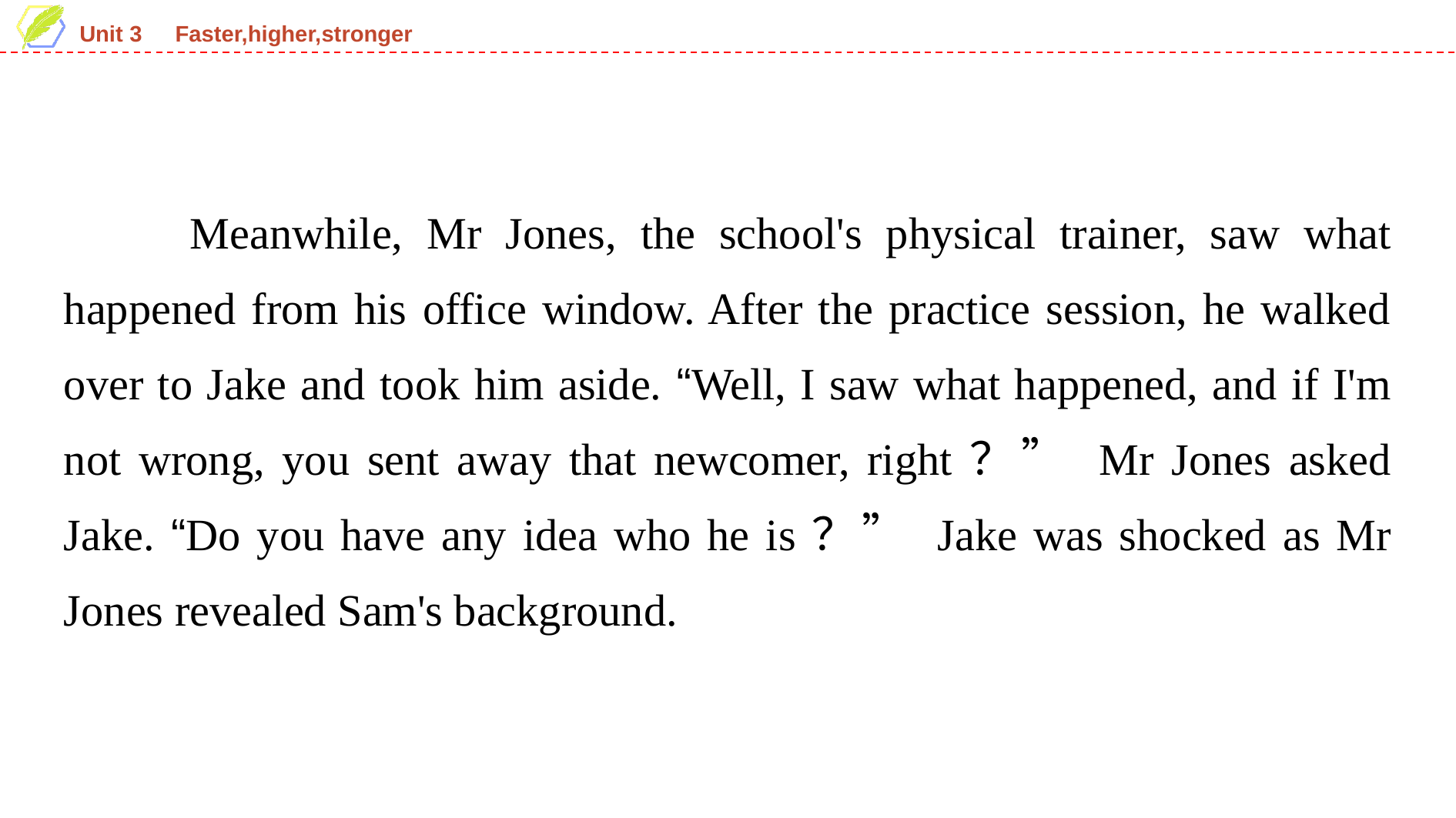

Meanwhile, Mr Jones, the school's physical trainer, saw what happened from his office window. After the practice session, he walked over to Jake and took him aside. “Well, I saw what happened, and if I'm not wrong, you sent away that newcomer, right？” Mr Jones asked Jake. “Do you have any idea who he is？” Jake was shocked as Mr Jones revealed Sam's background.